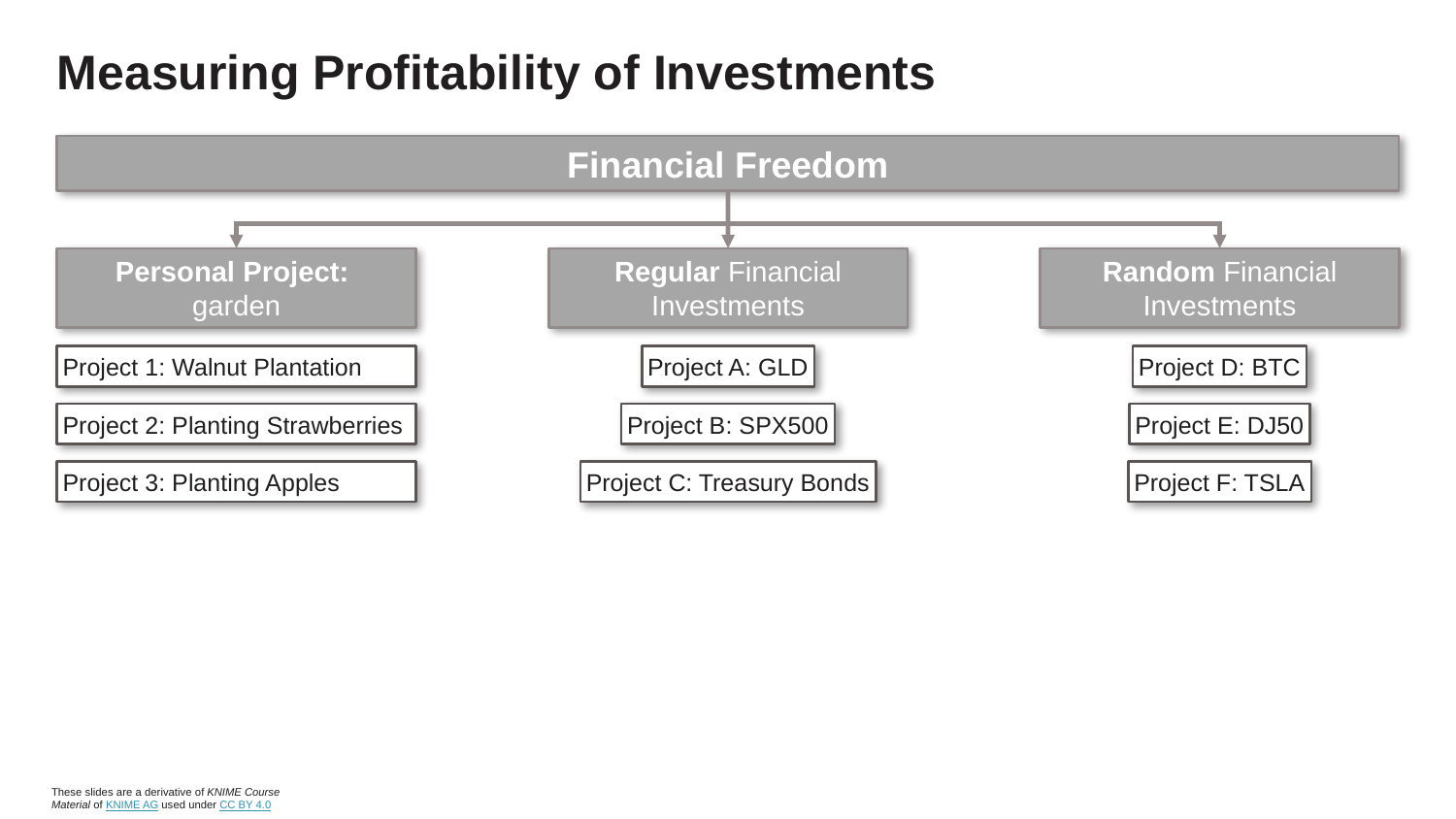

# Measuring Profitability of Investments
Financial Freedom
Personal Project:
garden
Regular Financial Investments
Random Financial Investments
Project 1: Walnut Plantation
Project A: GLD
Project D: BTC
Project 2: Planting Strawberries
Project B: SPX500
Project E: DJ50
Project 3: Planting Apples
Project C: Treasury Bonds
Project F: TSLA